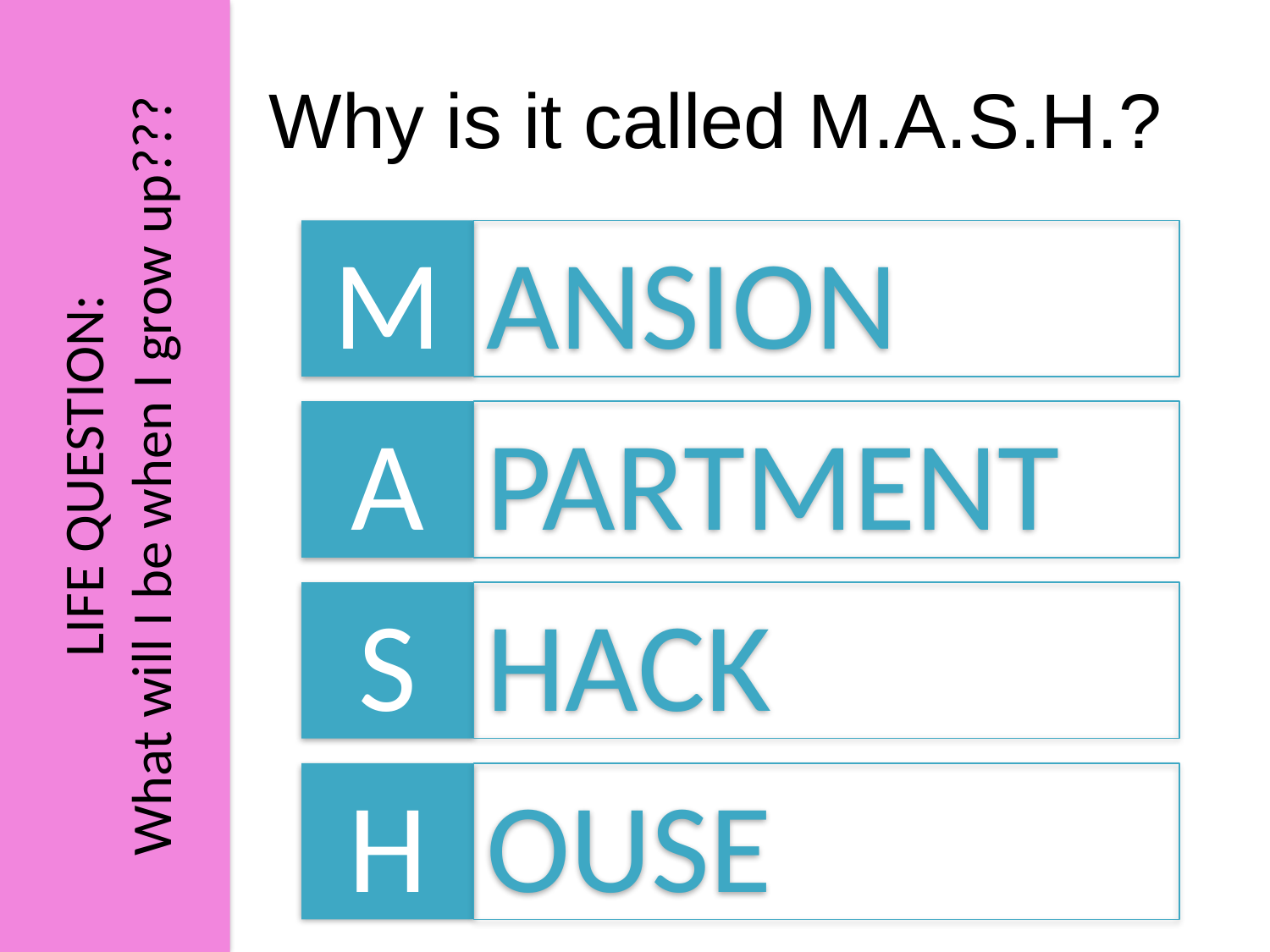

LIFE QUESTION:
What will I be when I grow up???
# Why is it called M.A.S.H.?
M
ANSION
A
PARTMENT
S
HACK
H
OUSE